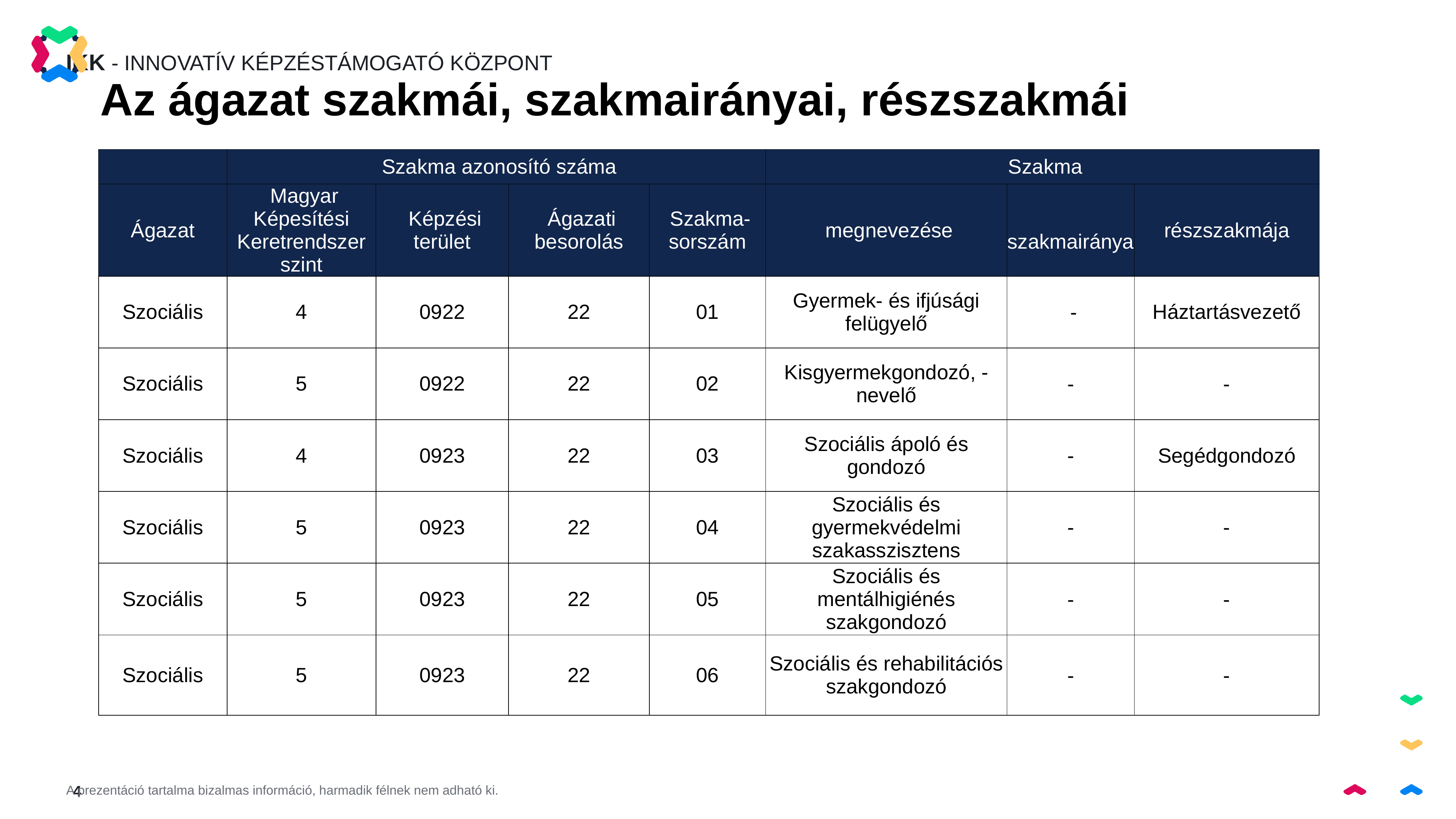

Az ágazat szakmái, szakmairányai, részszakmái
|  | Szakma azonosító száma |  |  |  | Szakma |  |  |
| --- | --- | --- | --- | --- | --- | --- | --- |
| Ágazat | Magyar Képesítési Keretrendszer szint | Képzési terület | Ágazati besorolás | Szakma-sorszám | megnevezése | szakmairánya | részszakmája |
| Szociális | 4 | 0922 | 22 | 01 | Gyermek- és ifjúsági felügyelő | - | Háztartásvezető |
| Szociális | 5 | 0922 | 22 | 02 | Kisgyermekgondozó, -nevelő | - | - |
| Szociális | 4 | 0923 | 22 | 03 | Szociális ápoló és gondozó | - | Segédgondozó |
| Szociális | 5 | 0923 | 22 | 04 | Szociális és gyermekvédelmi szakasszisztens | - | - |
| Szociális | 5 | 0923 | 22 | 05 | Szociális és mentálhigiénés szakgondozó | - | - |
| Szociális | 5 | 0923 | 22 | 06 | Szociális és rehabilitációs szakgondozó | - | - |